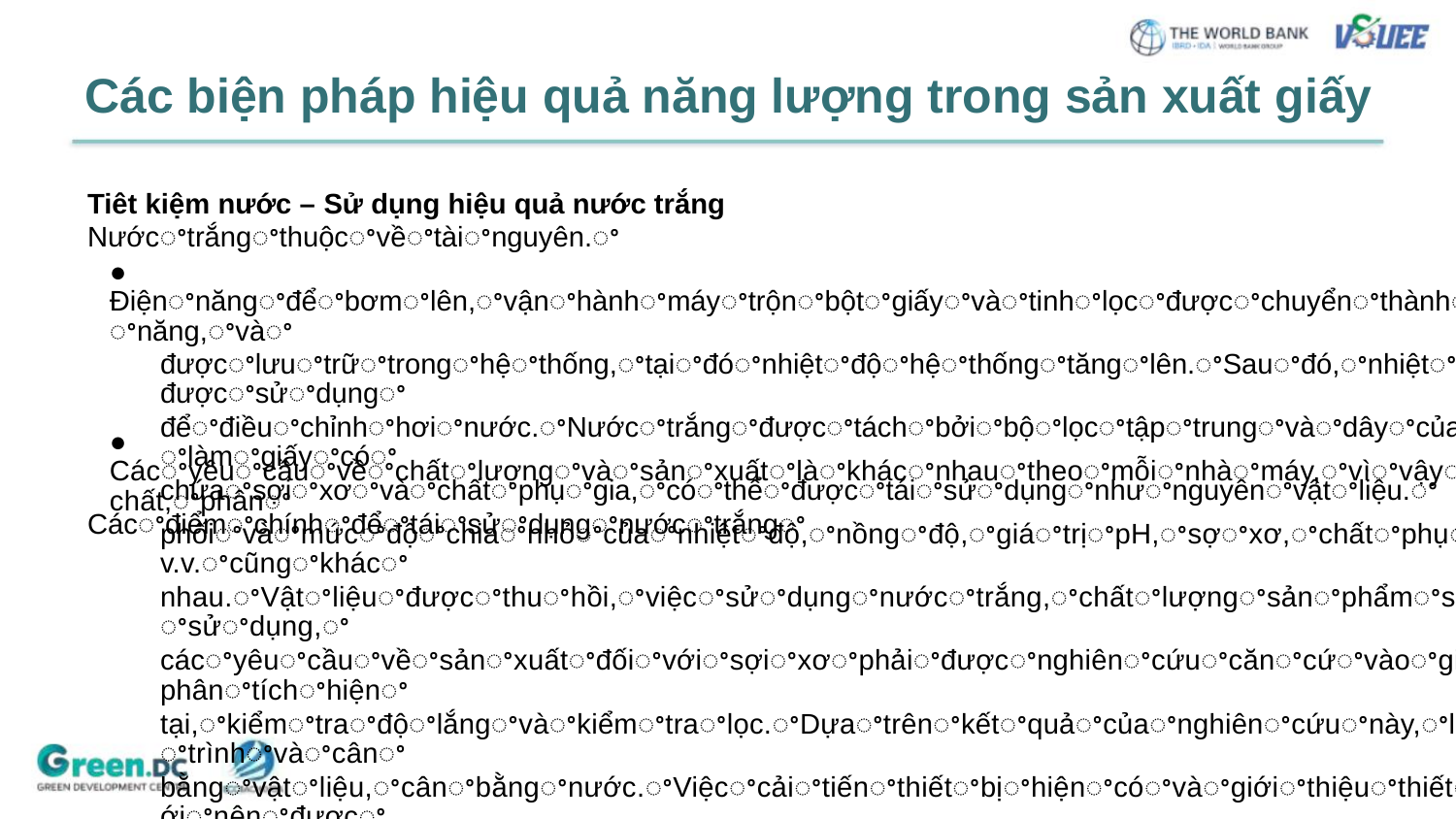

Các biện pháp hiệu quả năng lượng trong sản xuất giấy
Tiêt kiệm nước – Sử dụng hiệu quả nước trắng
Nướcꢀtrắngꢀthuộcꢀvềꢀtàiꢀnguyên.ꢀ
● Điệnꢀnăngꢀđểꢀbơmꢀlên,ꢀvậnꢀhànhꢀmáyꢀtrộnꢀbộtꢀgiấyꢀvàꢀtinhꢀlọcꢀđượcꢀchuyểnꢀthànhꢀnhiệtꢀnăng,ꢀvàꢀ
đượcꢀlưuꢀtrữꢀtrongꢀhệꢀthống,ꢀtạiꢀđóꢀnhiệtꢀđộꢀhệꢀthốngꢀtăngꢀlên.ꢀSauꢀđó,ꢀnhiệtꢀnăngꢀđượcꢀsửꢀdụngꢀ
đểꢀđiềuꢀchỉnhꢀhơiꢀnước.ꢀNướcꢀtrắngꢀđượcꢀtáchꢀbởiꢀbộꢀlọcꢀtậpꢀtrungꢀvàꢀdâyꢀcủaꢀmáyꢀlàmꢀgiấyꢀcóꢀ
chứaꢀsợiꢀxơꢀvàꢀchấtꢀphụꢀgia,ꢀcóꢀthểꢀđượcꢀtáiꢀsửꢀdụngꢀnhưꢀnguyênꢀvậtꢀliệu.ꢀ
Cácꢀđiểmꢀchínhꢀđểꢀtáiꢀsửꢀdụngꢀnướcꢀtrắngꢀ
● Cácꢀyêuꢀcầuꢀvềꢀchấtꢀlượngꢀvàꢀsảnꢀxuấtꢀlàꢀkhácꢀnhauꢀtheoꢀmỗiꢀnhàꢀmáy,ꢀvìꢀvậyꢀtínhꢀchất,ꢀphânꢀ
phốiꢀvàꢀmứcꢀđộꢀchiaꢀnhỏꢀcủaꢀnhiệtꢀđộ,ꢀnồngꢀđộ,ꢀgiáꢀtrịꢀpH,ꢀsợꢀxơ,ꢀchấtꢀphụꢀgia,ꢀv.v.ꢀcũngꢀkhácꢀ
nhau.ꢀVậtꢀliệuꢀđượcꢀthuꢀhồi,ꢀviệcꢀsửꢀdụngꢀnướcꢀtrắng,ꢀchấtꢀlượngꢀsảnꢀphẩmꢀsauꢀkhiꢀsửꢀdụng,ꢀ
cácꢀyêuꢀcầuꢀvềꢀsảnꢀxuấtꢀđốiꢀvớiꢀsợiꢀxơꢀphảiꢀđượcꢀnghiênꢀcứuꢀcănꢀcứꢀvàoꢀgiáꢀtrịꢀphânꢀtíchꢀhiệnꢀ
tại,ꢀkiểmꢀtraꢀđộꢀlắngꢀvàꢀkiểmꢀtraꢀlọc.ꢀDựaꢀtrênꢀkếtꢀquảꢀcủaꢀnghiênꢀcứuꢀnày,ꢀlậpꢀlưuꢀtrìnhꢀvàꢀcânꢀ
bằngꢀvậtꢀliệu,ꢀcânꢀbằngꢀnước.ꢀViệcꢀcảiꢀtiếnꢀthiếtꢀbịꢀhiệnꢀcóꢀvàꢀgiớiꢀthiệuꢀthiếtꢀbịꢀmớiꢀnênꢀđượcꢀ
xácꢀđịnhꢀbằngꢀnghiênꢀcứuꢀcẩnꢀthận,ꢀxemꢀxétꢀýꢀkiếnꢀcủaꢀngườiꢀvậnꢀhành.